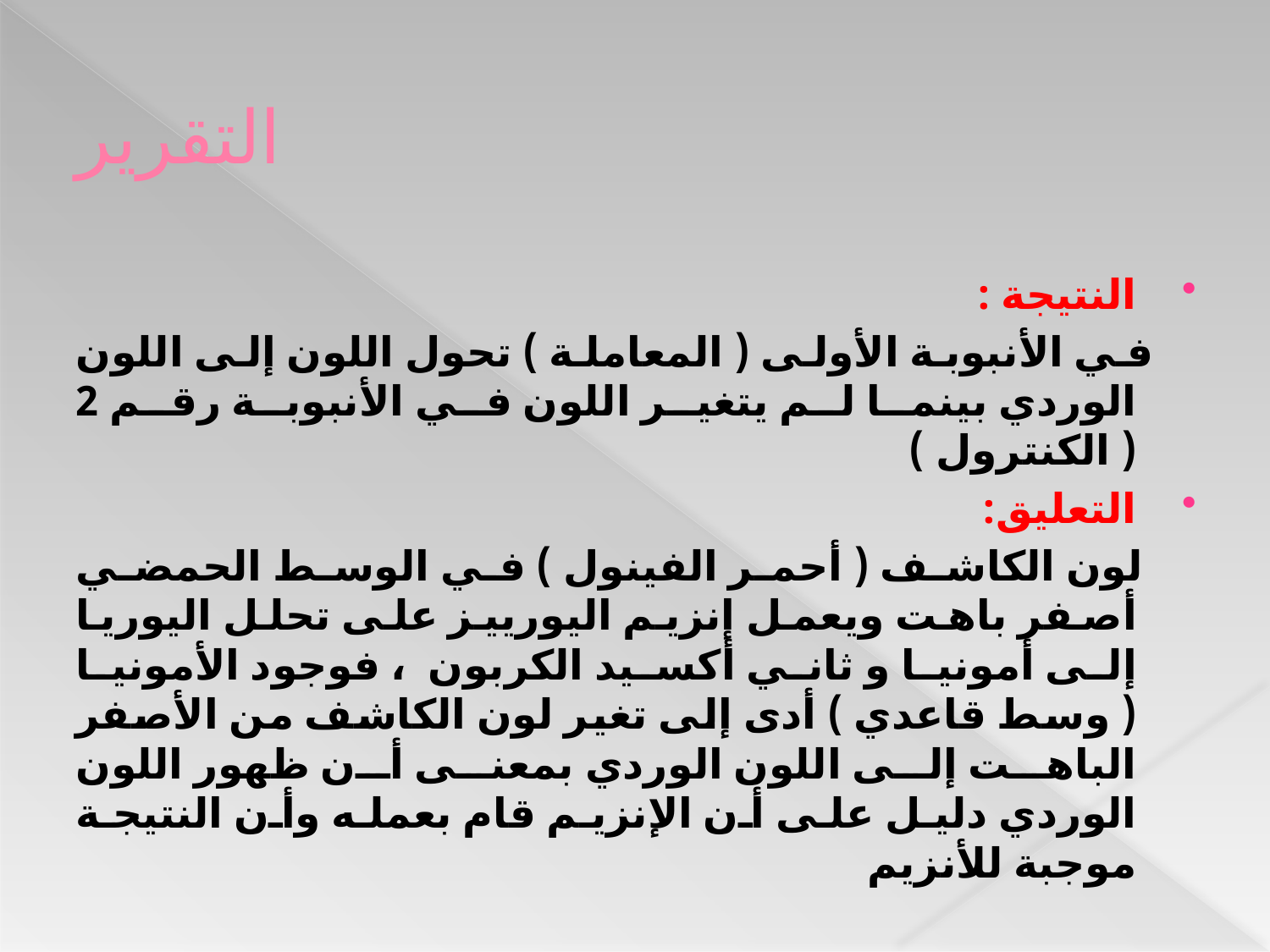

# التقرير
النتيجة :
   في الأنبوبة الأولى ( المعاملة ) تحول اللون إلى اللون الوردي بينما لم يتغير اللون في الأنبوبة رقم 2 ( الكنترول )
التعليق:
    لون الكاشف ( أحمر الفينول ) في الوسط الحمضي أصفر باهت ويعمل إنزيم اليورييز على تحلل اليوريا إلى أمونيا و ثاني أكسيد الكربون  ، فوجود الأمونيا ( وسط قاعدي ) أدى إلى تغير لون الكاشف من الأصفر الباهت إلى اللون الوردي بمعنى أن ظهور اللون الوردي دليل على أن الإنزيم قام بعمله وأن النتيجة موجبة للأنزيم